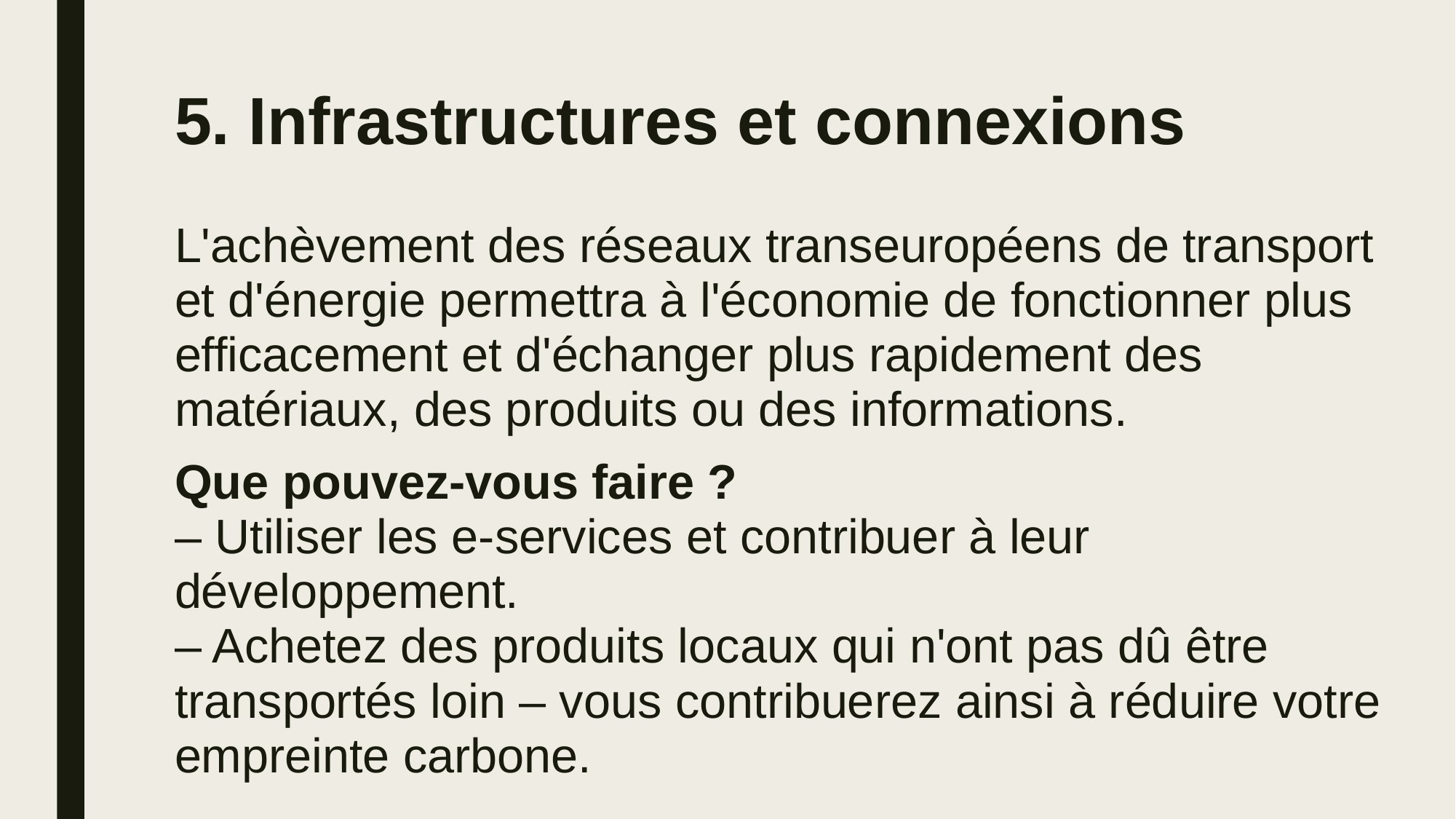

# 5. Infrastructures et connexions
L'achèvement des réseaux transeuropéens de transport et d'énergie permettra à l'économie de fonctionner plus efficacement et d'échanger plus rapidement des matériaux, des produits ou des informations.
Que pouvez-vous faire ?
– Utiliser les e-services et contribuer à leur développement.
– Achetez des produits locaux qui n'ont pas dû être transportés loin – vous contribuerez ainsi à réduire votre empreinte carbone.